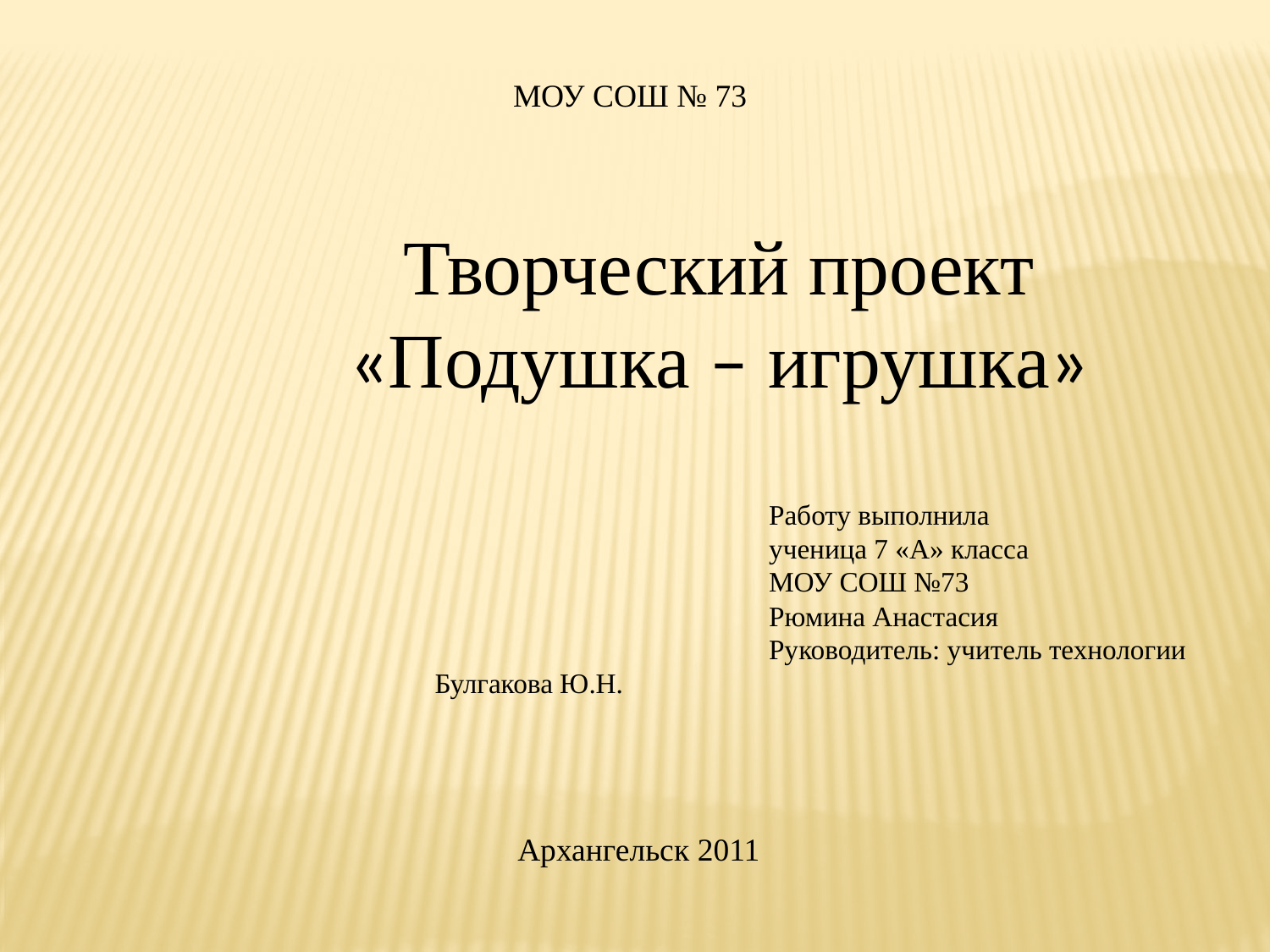

МОУ СОШ № 73
Творческий проект
«Подушка – игрушка»

                                                                             Работу выполнила
                                                                             ученица 7 «А» класса
                                                                             МОУ СОШ №73
                                                                             Рюмина Анастасия
                                                                             Руководитель: учитель технологии
 	           Булгакова Ю.Н.

 Архангельск 2011